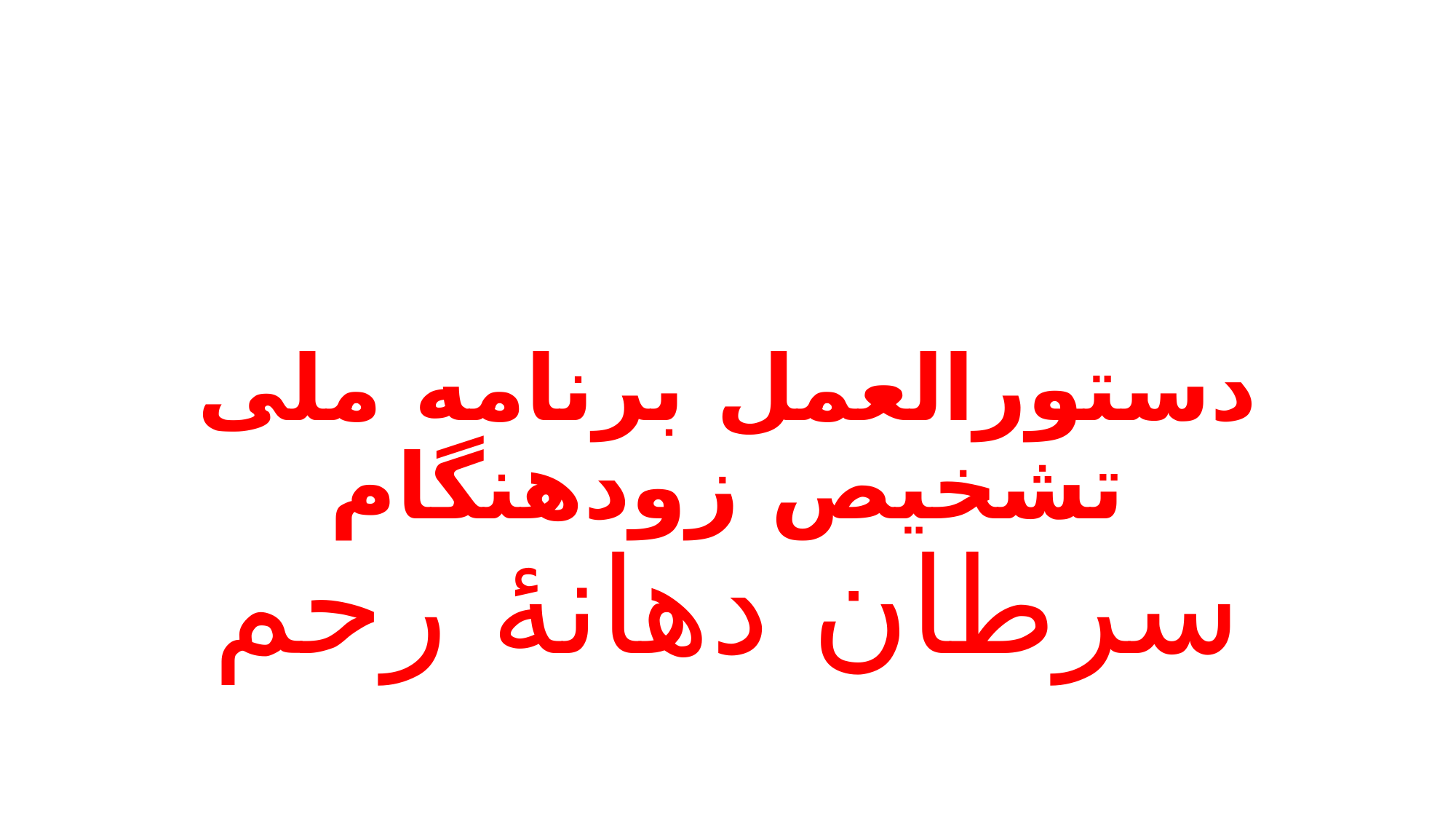

# دستورالعمل برنامه ملی تشخیص زودهنگام سرطان دهانۀ رحم